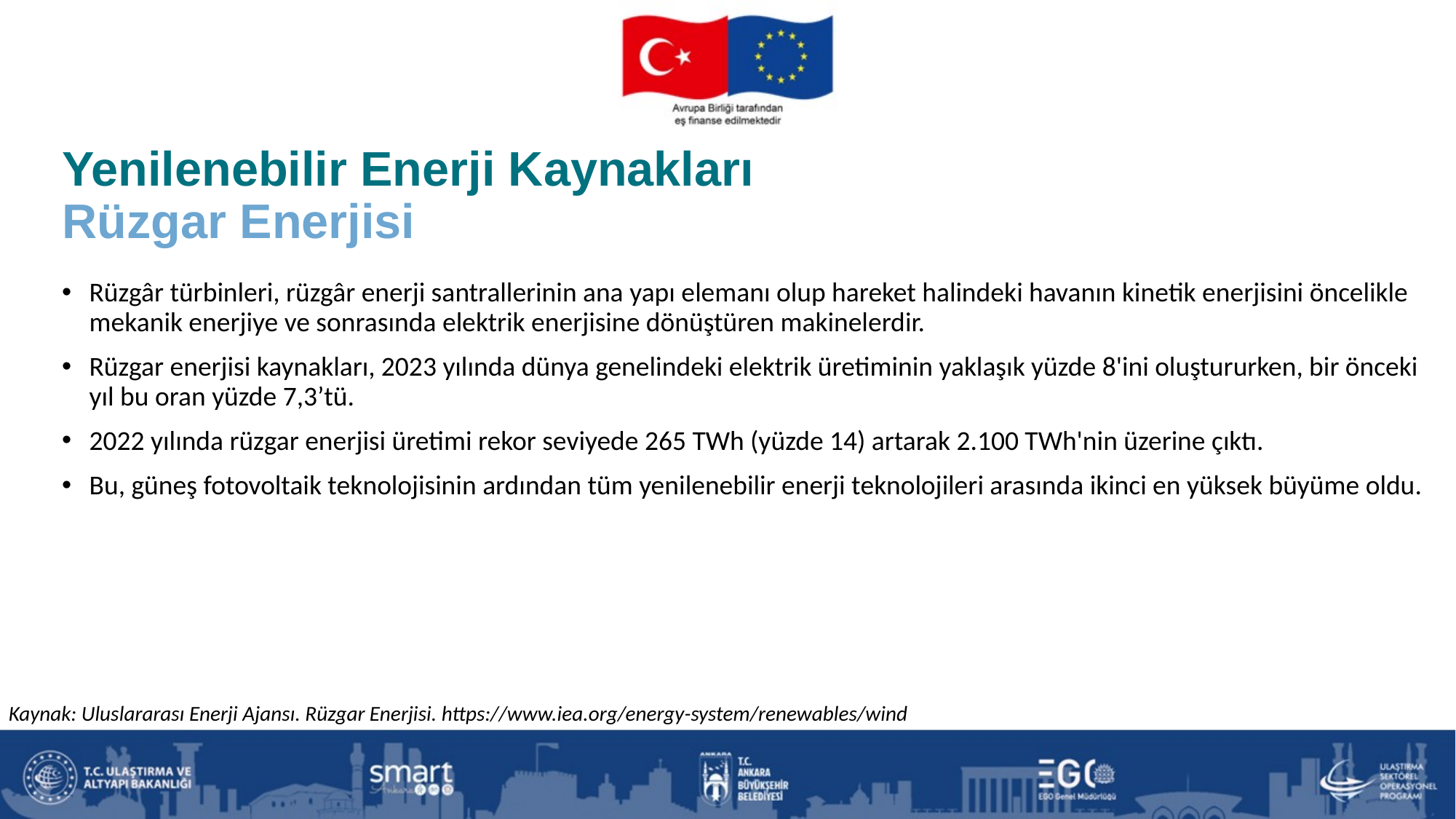

Yenilenebilir Enerji Kaynakları
Rüzgar Enerjisi

Rüzgâr türbinleri, rüzgâr enerji santrallerinin ana yapı elemanı olup hareket halindeki havanın kinetik enerjisini öncelikle mekanik enerjiye ve sonrasında elektrik enerjisine dönüştüren makinelerdir.
Rüzgar enerjisi kaynakları, 2023 yılında dünya genelindeki elektrik üretiminin yaklaşık yüzde 8'ini oluştururken, bir önceki yıl bu oran yüzde 7,3’tü.
2022 yılında rüzgar enerjisi üretimi rekor seviyede 265 TWh (yüzde 14) artarak 2.100 TWh'nin üzerine çıktı.
Bu, güneş fotovoltaik teknolojisinin ardından tüm yenilenebilir enerji teknolojileri arasında ikinci en yüksek büyüme oldu.
Kaynak: Uluslararası Enerji Ajansı. Rüzgar Enerjisi. https://www.iea.org/energy-system/renewables/wind